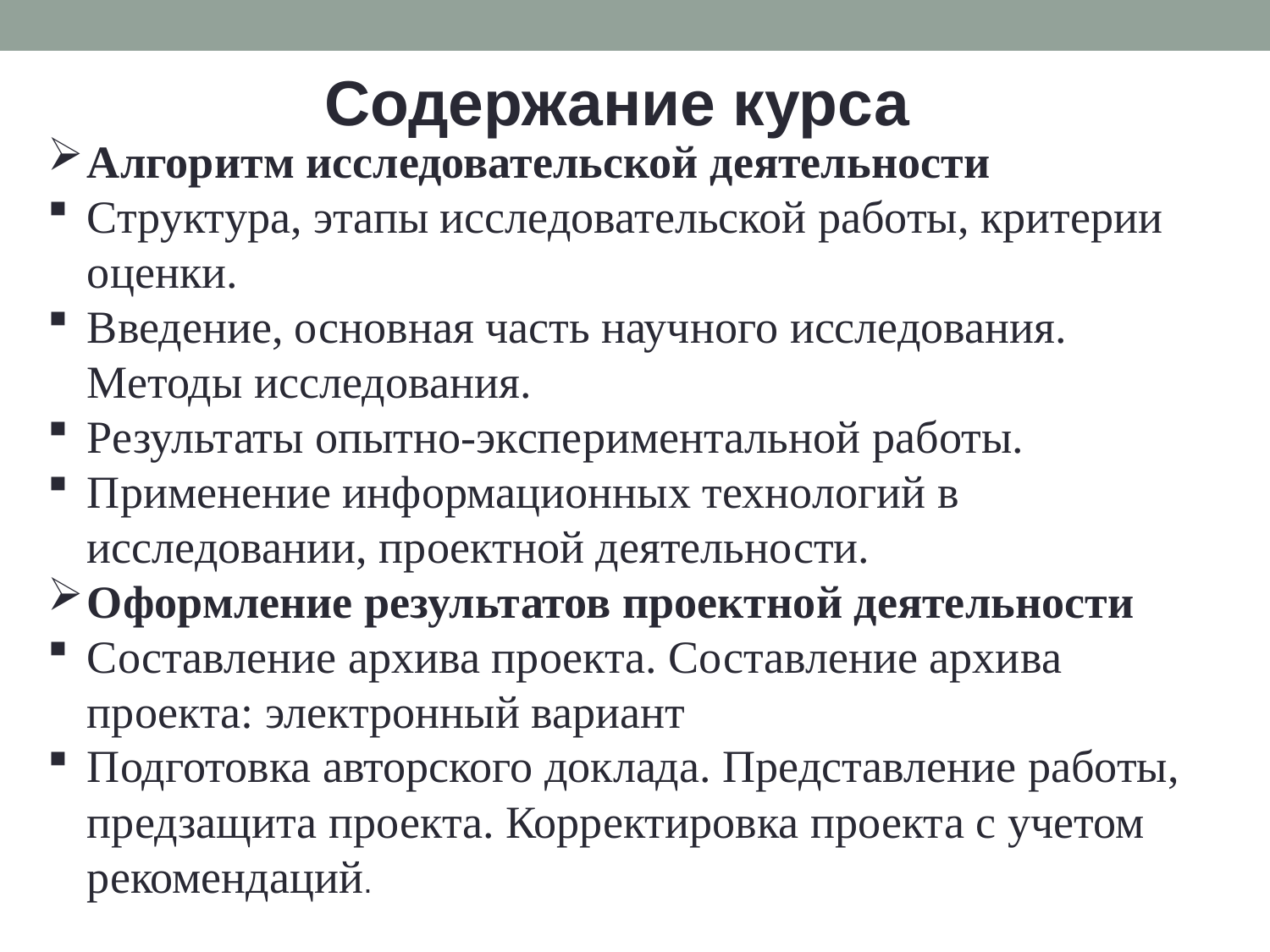

Содержание курса
Алгоритм исследовательской деятельности
Структура, этапы исследовательской работы, критерии оценки.
Введение, основная часть научного исследования. Методы исследования.
Результаты опытно-экспериментальной работы.
Применение информационных технологий в исследовании, проектной деятельности.
Оформление результатов проектной деятельности
Составление архива проекта. Составление архива проекта: электронный вариант
Подготовка авторского доклада. Представление работы, предзащита проекта. Корректировка проекта с учетом рекомендаций.